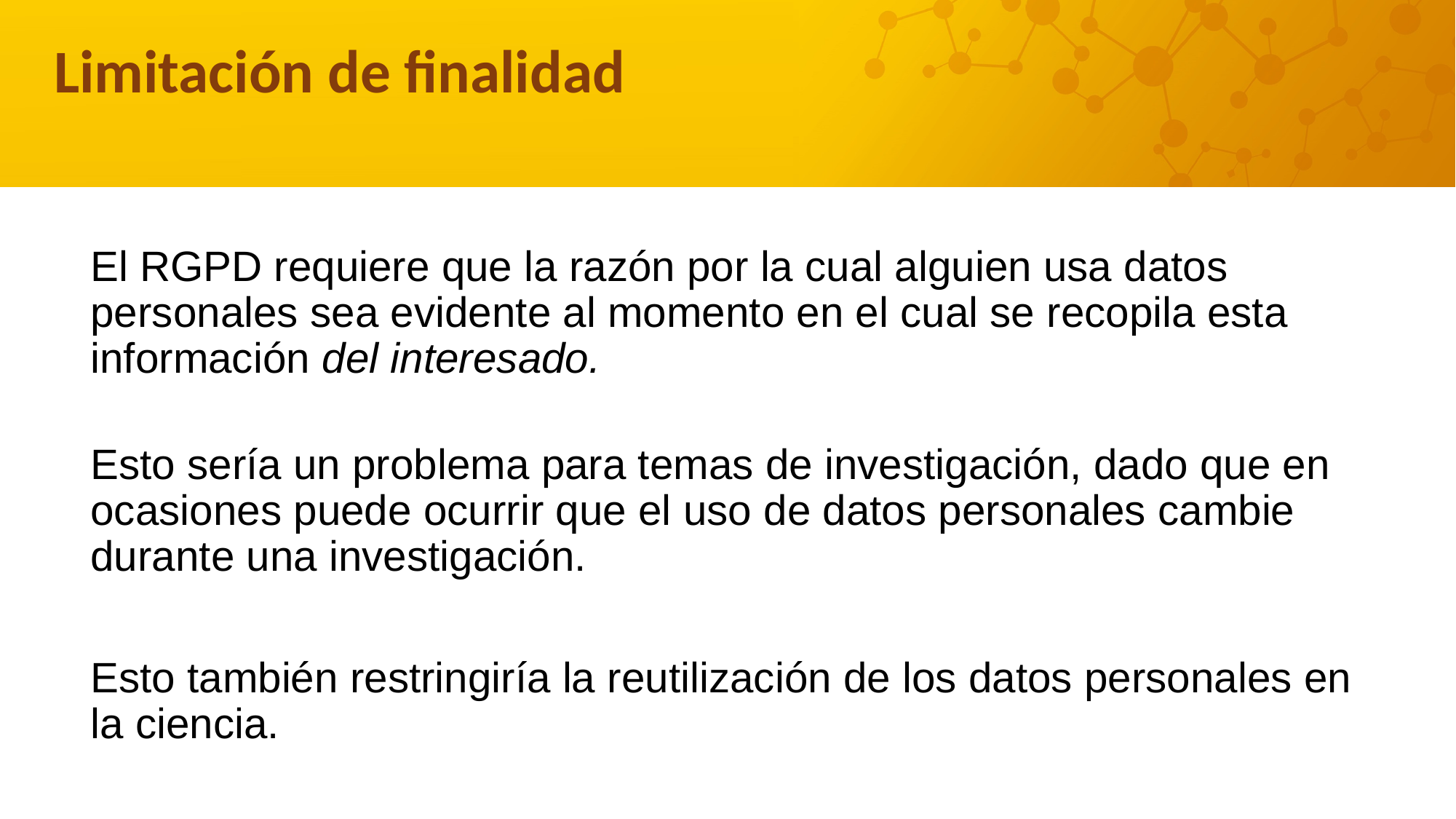

# Limitación de finalidad
El RGPD requiere que la razón por la cual alguien usa datos personales sea evidente al momento en el cual se recopila esta  información del interesado.
Esto sería un problema para temas de investigación, dado que en ocasiones puede ocurrir que el uso de datos personales cambie durante una investigación.

Esto también restringiría la reutilización de los datos personales en la ciencia.